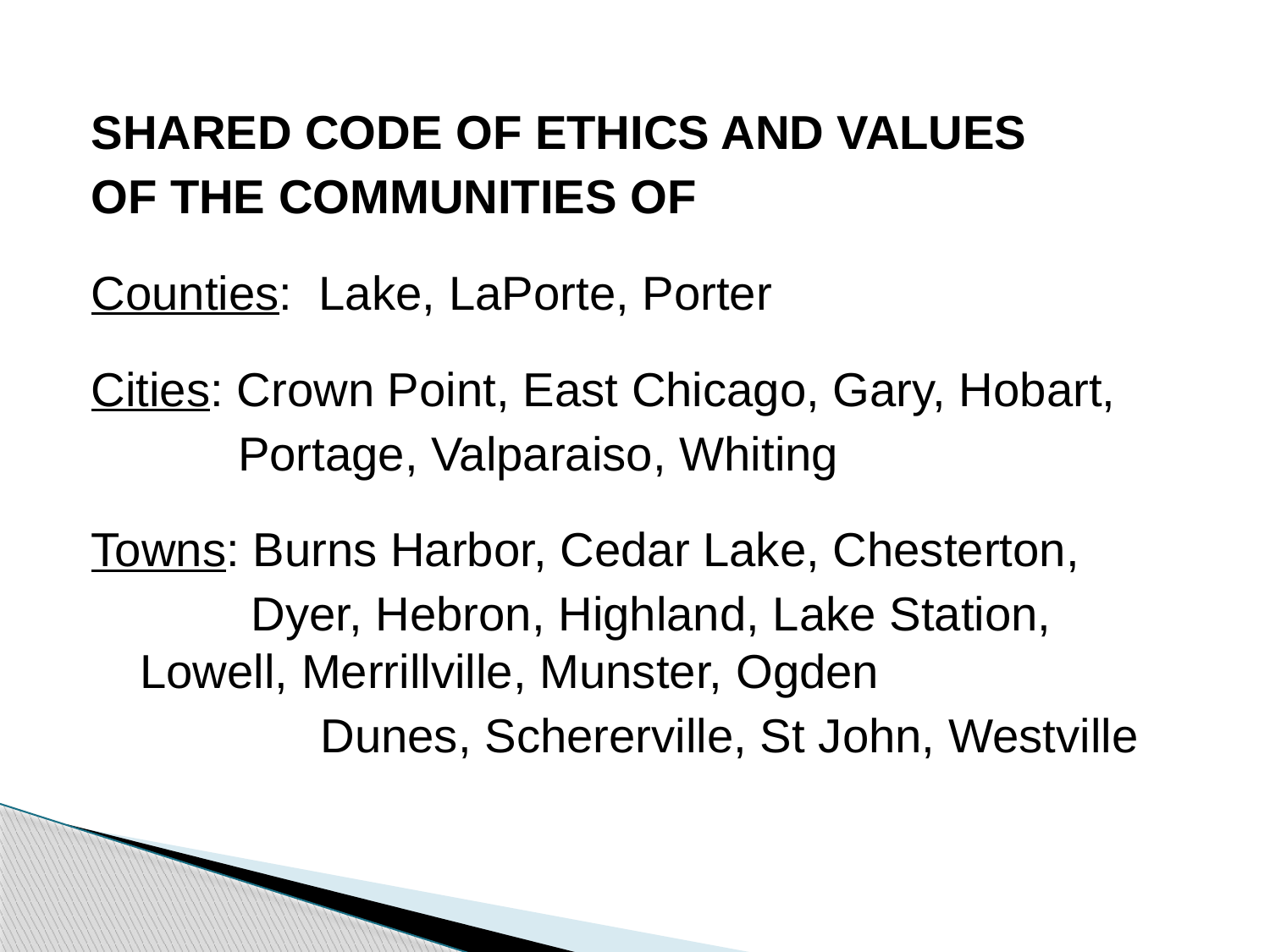

SHARED CODE OF ETHICS AND VALUES
OF THE COMMUNITIES OF

Counties:  Lake, LaPorte, Porter

Cities: Crown Point, East Chicago, Gary, Hobart,
           Portage, Valparaiso, Whiting

Towns: Burns Harbor, Cedar Lake, Chesterton,
            Dyer, Hebron, Highland, Lake Station, 	     Lowell, Merrillville, Munster, Ogden
		     Dunes, Schererville, St John, Westville